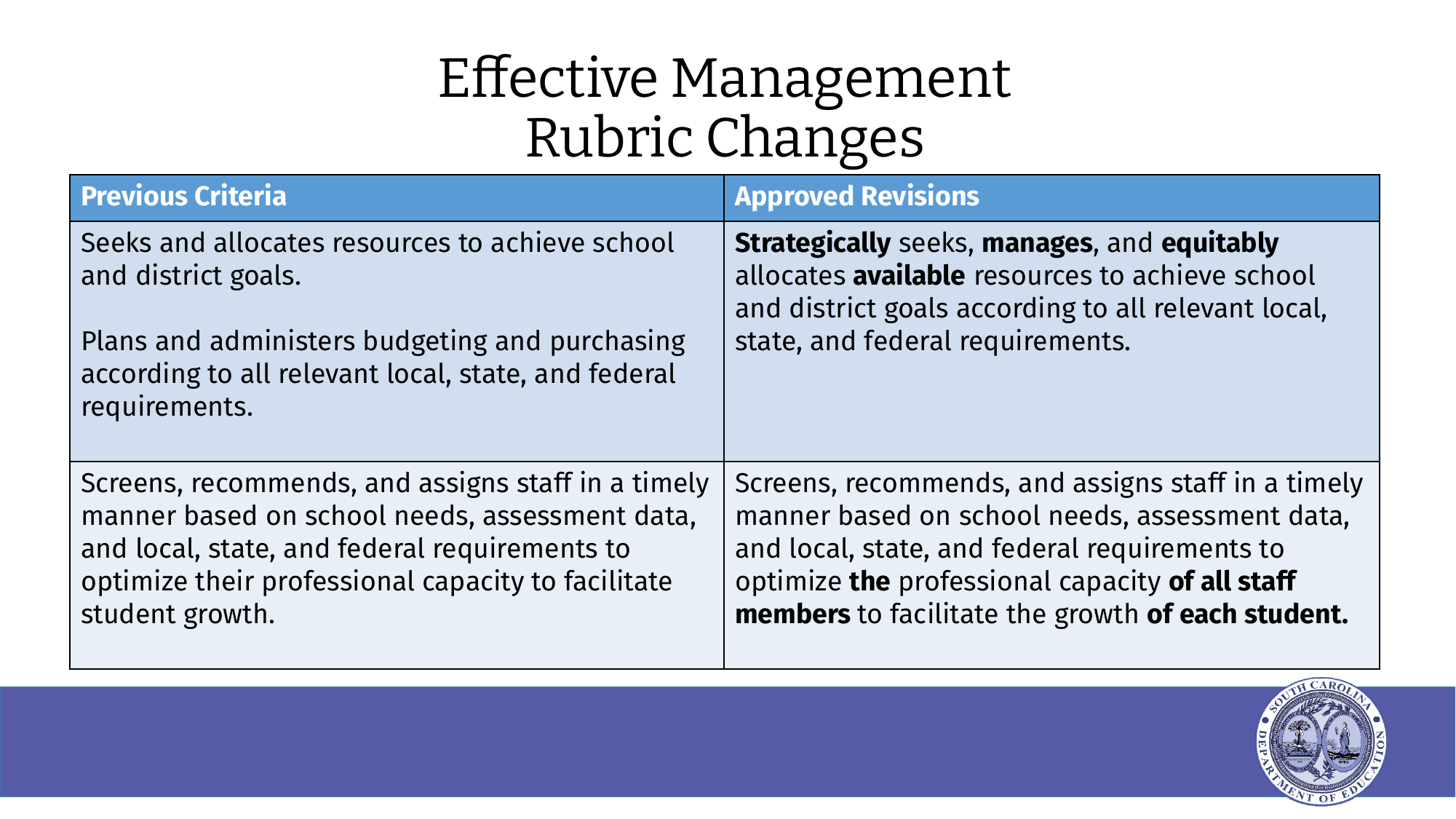

# Effective Management Rubric Changes
| Previous Criteria | Approved Revisions |
| --- | --- |
| Seeks and allocates resources to achieve school and district goals. Plans and administers budgeting and purchasing according to all relevant local, state, and federal requirements. | Strategically seeks, manages, and equitably allocates available resources to achieve school and district goals according to all relevant local, state, and federal requirements. |
| Screens, recommends, and assigns staff in a timely manner based on school needs, assessment data, and local, state, and federal requirements to optimize their professional capacity to facilitate student growth. | Screens, recommends, and assigns staff in a timely manner based on school needs, assessment data, and local, state, and federal requirements to optimize the professional capacity of all staff members to facilitate the growth of each student. |